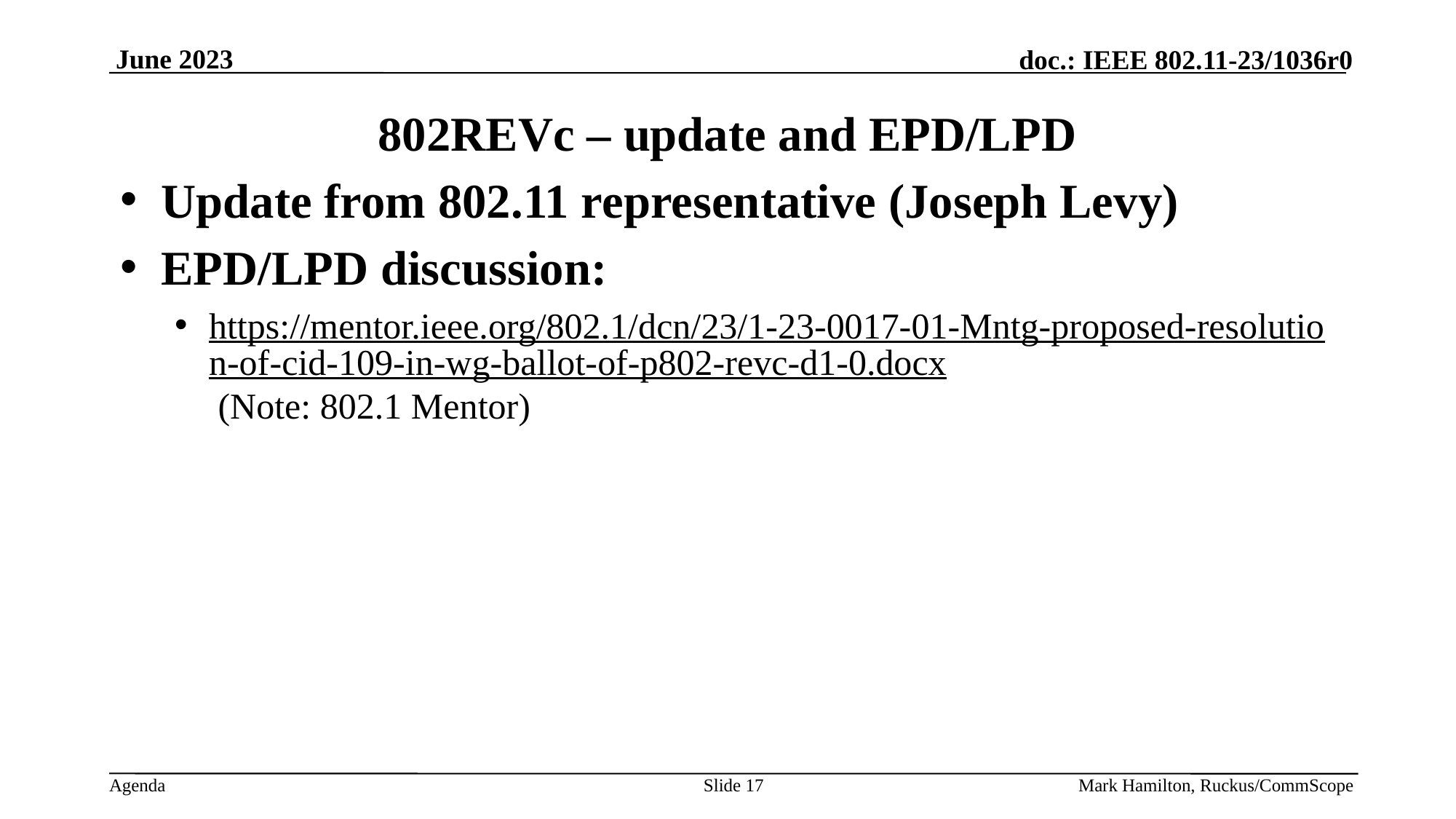

# 802REVc – update and EPD/LPD
Update from 802.11 representative (Joseph Levy)
EPD/LPD discussion:
https://mentor.ieee.org/802.1/dcn/23/1-23-0017-01-Mntg-proposed-resolution-of-cid-109-in-wg-ballot-of-p802-revc-d1-0.docx (Note: 802.1 Mentor)
Slide 17